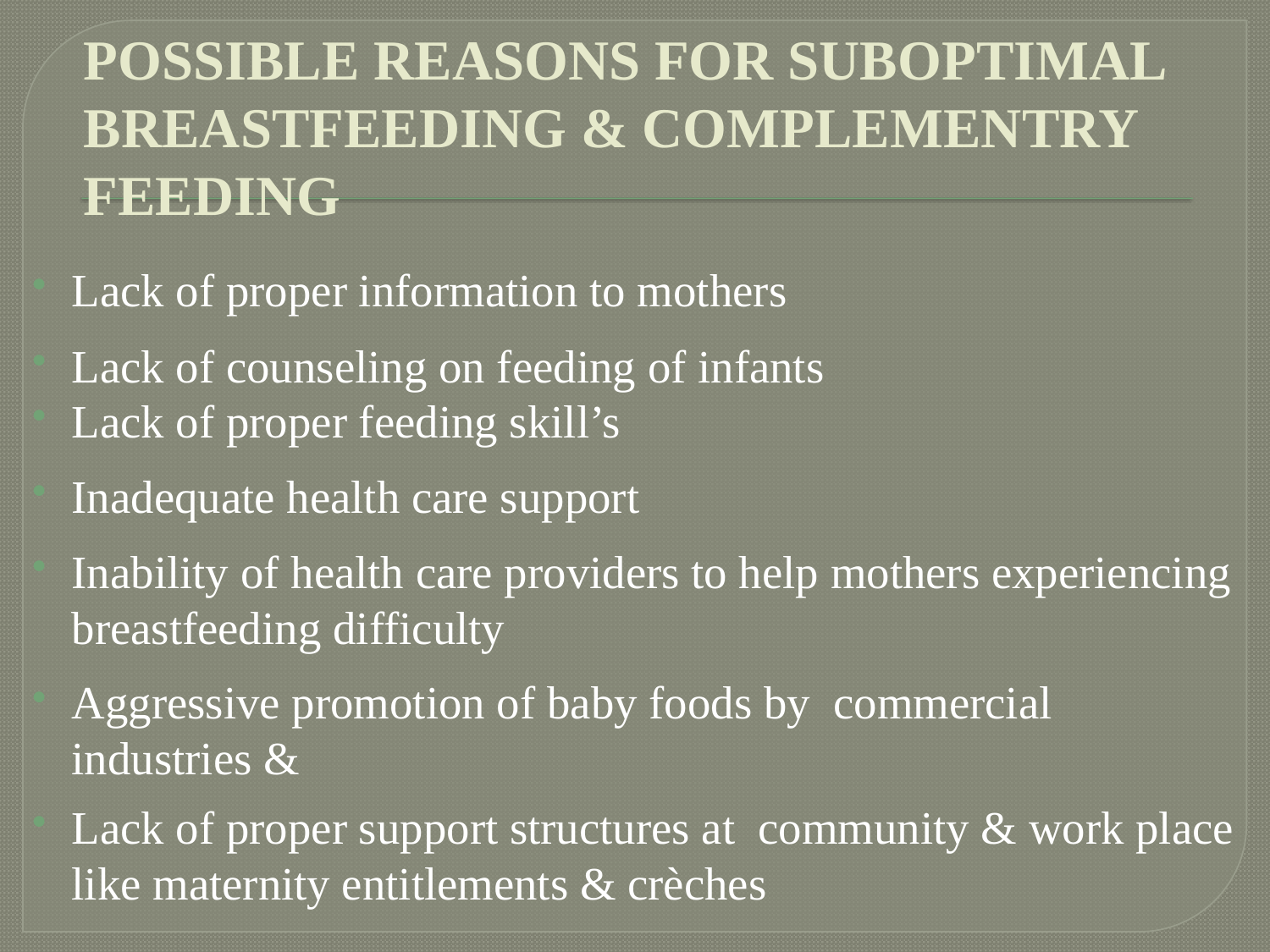

# POSSIBLE REASONS FOR SUBOPTIMAL  BREASTFEEDING & COMPLEMENTRY FEEDING
Lack of proper information to mothers

Lack of counseling on feeding of infants
Lack of proper feeding skill’s

Inadequate health care support

Inability of health care providers to help mothers experiencing breastfeeding difficulty

Aggressive promotion of baby foods by  commercial industries &

Lack of proper support structures at  community & work place like maternity entitlements & crèches